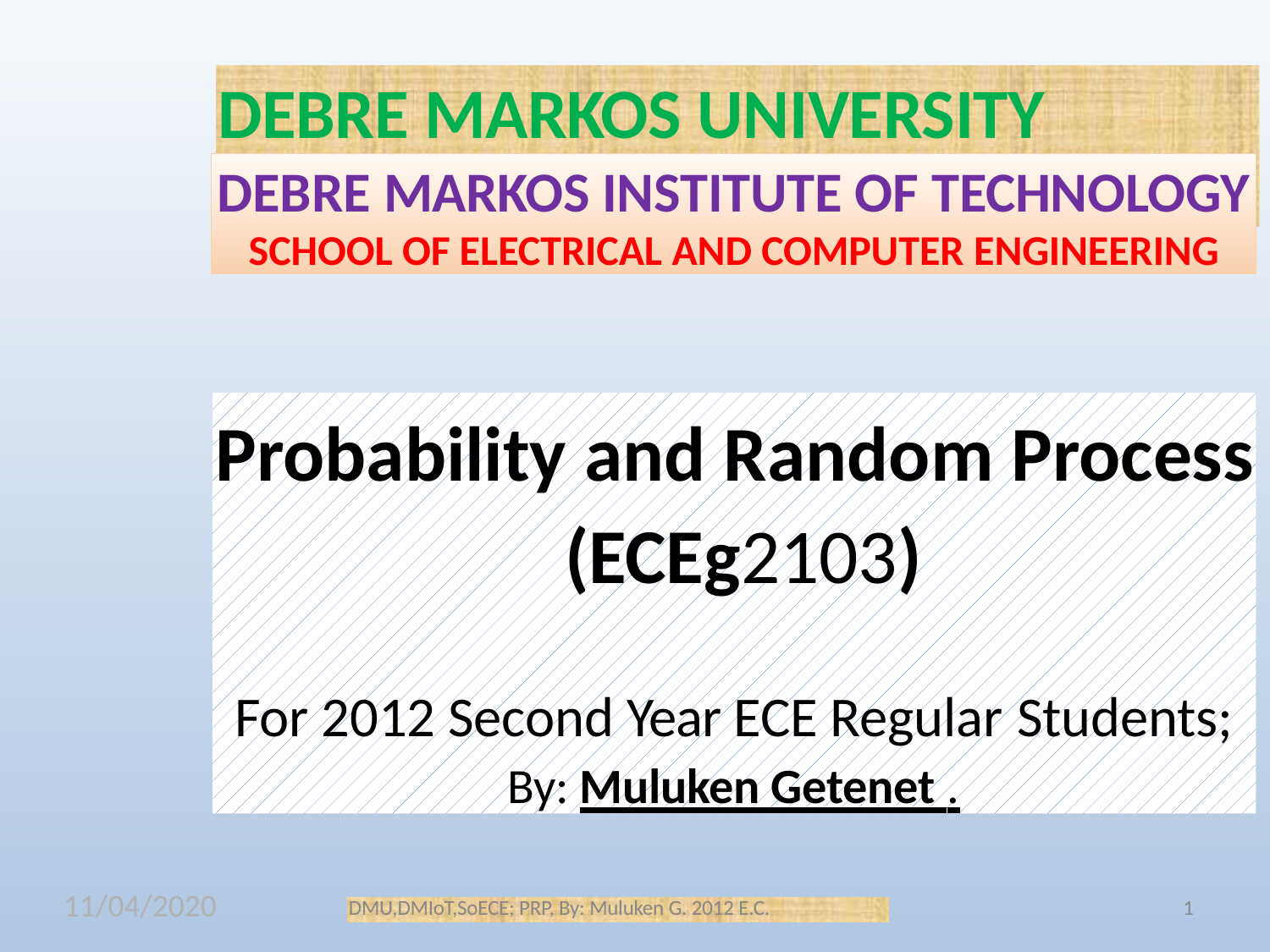

# DEBRE MARKOS UNIVERSITY
DEBRE MARKOS INSTITUTE OF TECHNOLOGY
SCHOOL OF ELECTRICAL AND COMPUTER ENGINEERING
Probability and Random Process  (ECEg2103)

For 2012 Second Year ECE Regular Students;
By: Muluken Getenet .
11/04/2020
DMU,DMIoT,SoECE; PRP, By: Muluken G. 2012 E.C.
1